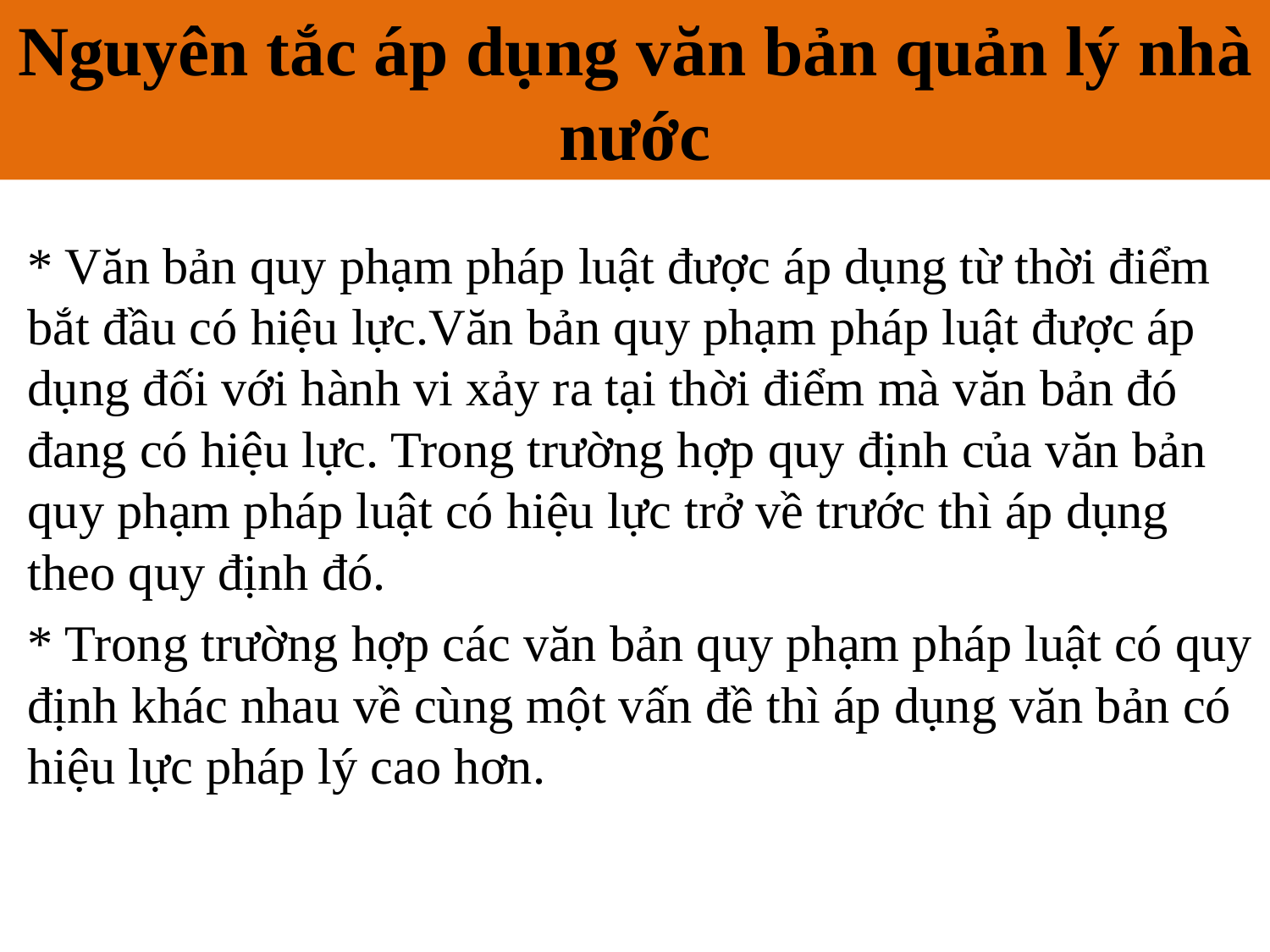

Nguyên tắc áp dụng văn bản quản lý nhà nước
# III. Hiệu lực và nguyên tắc áp dụng văn bản quản lý nhà nước
* Văn bản quy phạm pháp luật được áp dụng từ thời điểm bắt đầu có hiệu lực.Văn bản quy phạm pháp luật được áp dụng đối với hành vi xảy ra tại thời điểm mà văn bản đó đang có hiệu lực. Trong trường hợp quy định của văn bản quy phạm pháp luật có hiệu lực trở về trước thì áp dụng theo quy định đó.
* Trong trường hợp các văn bản quy phạm pháp luật có quy định khác nhau về cùng một vấn đề thì áp dụng văn bản có hiệu lực pháp lý cao hơn.